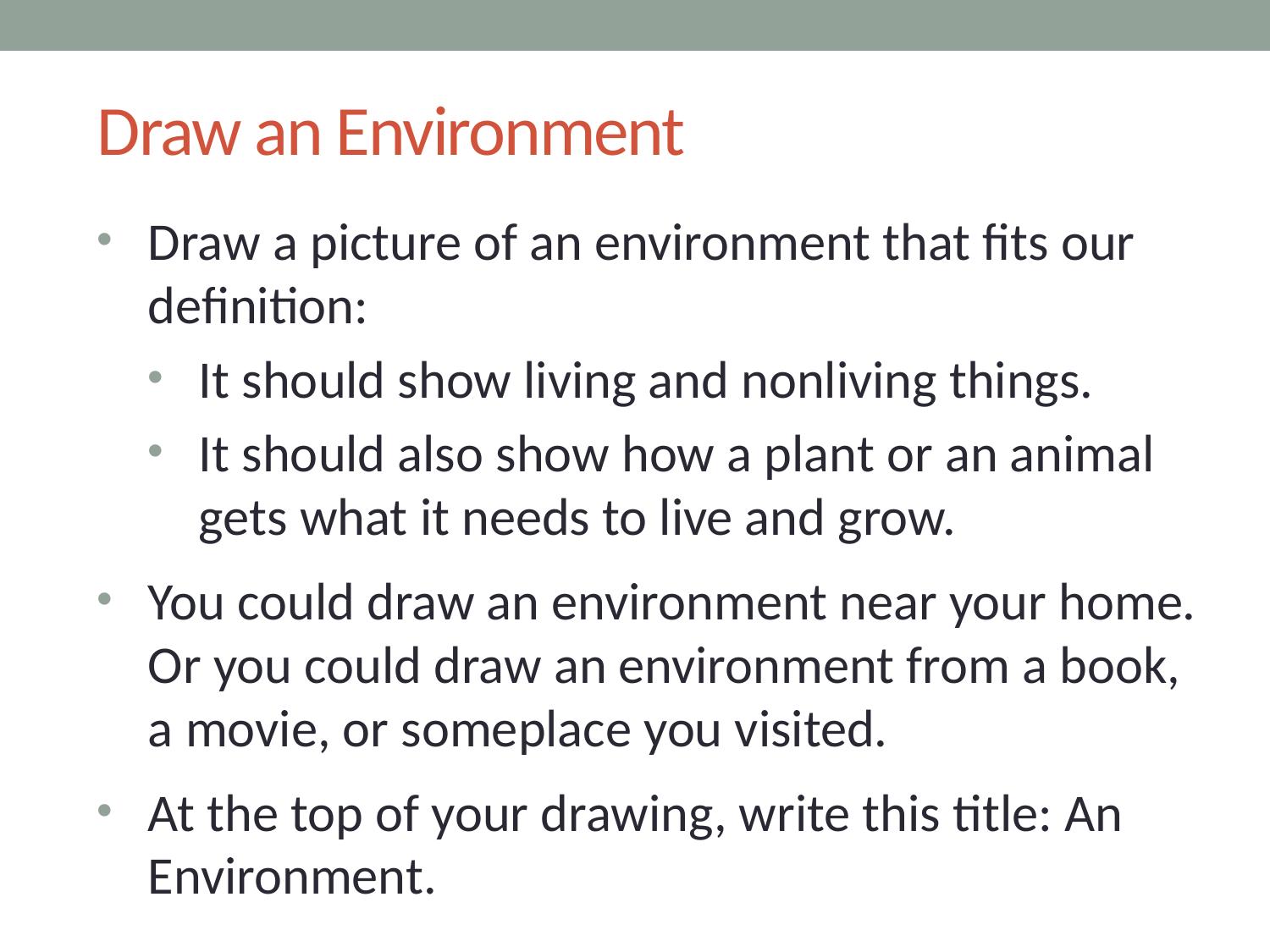

# Draw an Environment
Draw a picture of an environment that fits our definition:
It should show living and nonliving things.
It should also show how a plant or an animal gets what it needs to live and grow.
You could draw an environment near your home. Or you could draw an environment from a book, a movie, or someplace you visited.
At the top of your drawing, write this title: An Environment.